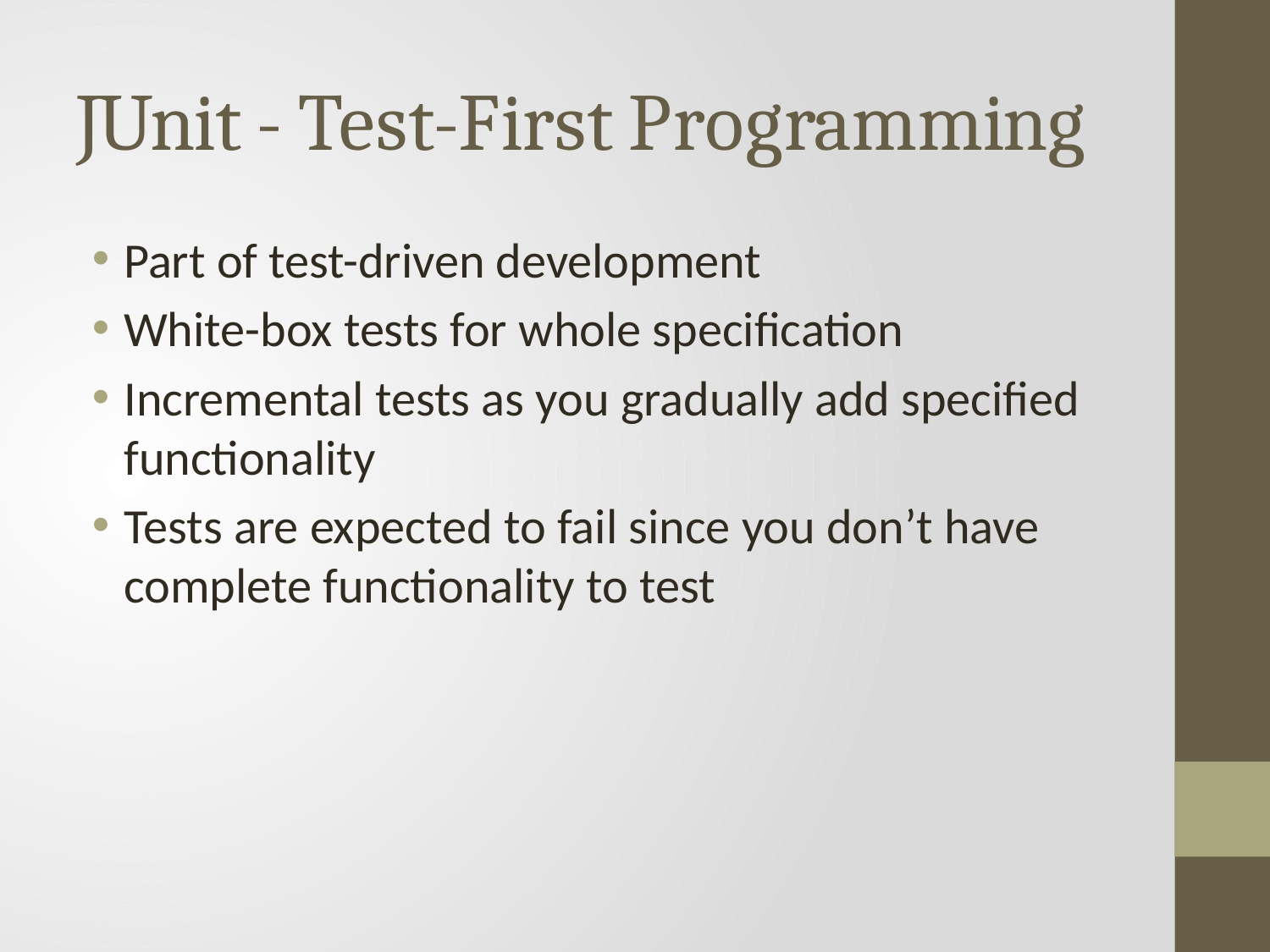

# JUnit - Test-First Programming
Part of test-driven development
White-box tests for whole specification
Incremental tests as you gradually add specified functionality
Tests are expected to fail since you don’t have complete functionality to test